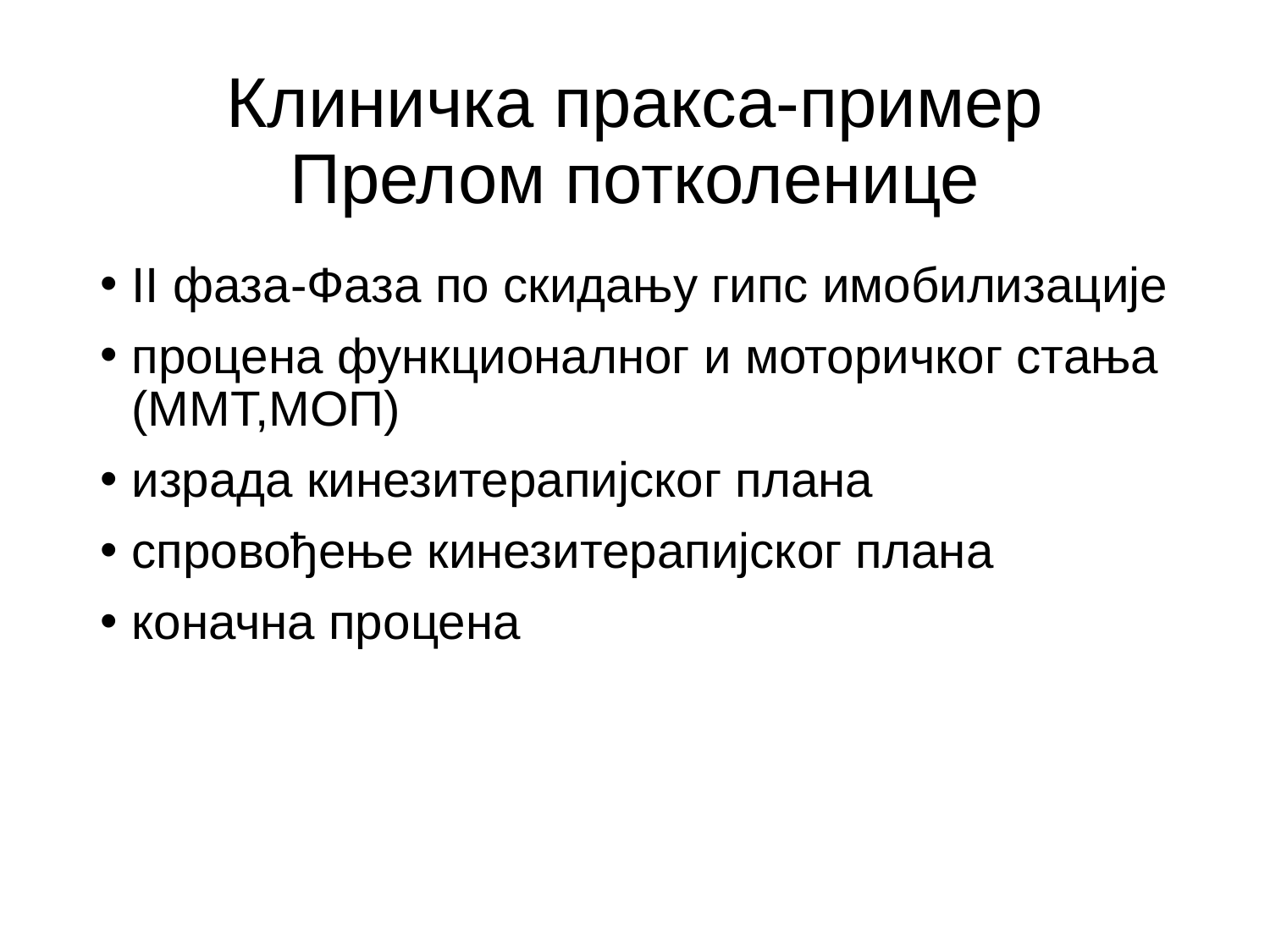

# Клиничка пракса-пример Прелом потколенице
II фаза-Фаза по скидању гипс имобилизације
процена функционалног и моторичког стања (ММТ,МОП)
израда кинезитерапијског плана
спровођење кинезитерапијског плана
коначна процена